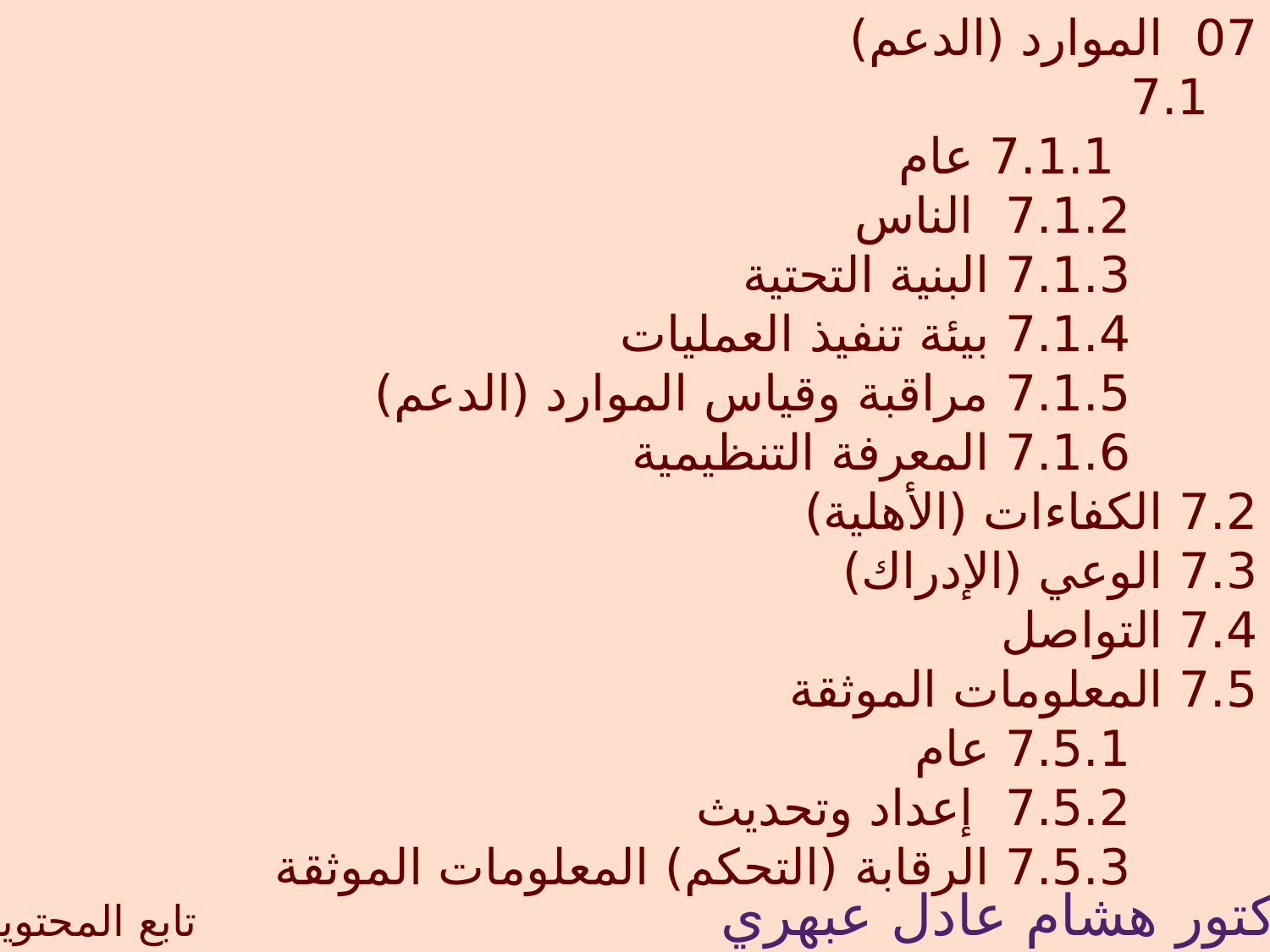

07  الموارد (الدعم)
	7.1
		 7.1.1 عام
		7.1.2  الناس
		7.1.3 البنية التحتية
		7.1.4 بيئة تنفيذ العمليات
		7.1.5 مراقبة وقياس الموارد (الدعم)
		7.1.6 المعرفة التنظيمية
	7.2 الكفاءات (الأهلية)
	7.3 الوعي (الإدراك)
	7.4 التواصل
	7.5 المعلومات الموثقة
		7.5.1 عام
		7.5.2  إعداد وتحديث
		7.5.3 الرقابة (التحكم) المعلومات الموثقة
الدكتور هشام عادل عبهري
 تابع المحتويات